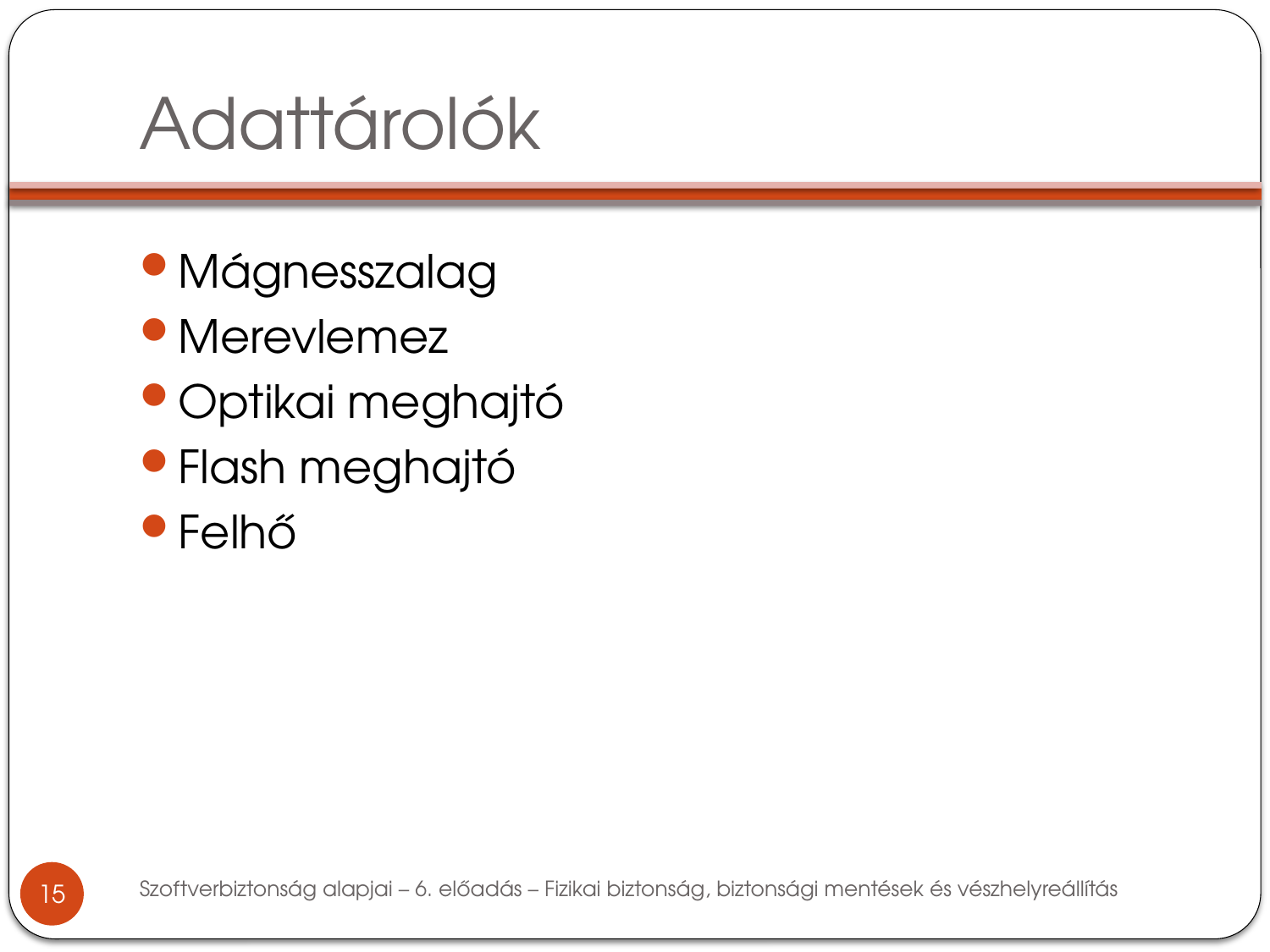

# Adattárolók
Mágnesszalag
Merevlemez
Optikai meghajtó
Flash meghajtó
Felhő
Szoftverbiztonság alapjai – 6. előadás – Fizikai biztonság, biztonsági mentések és vészhelyreállítás
15